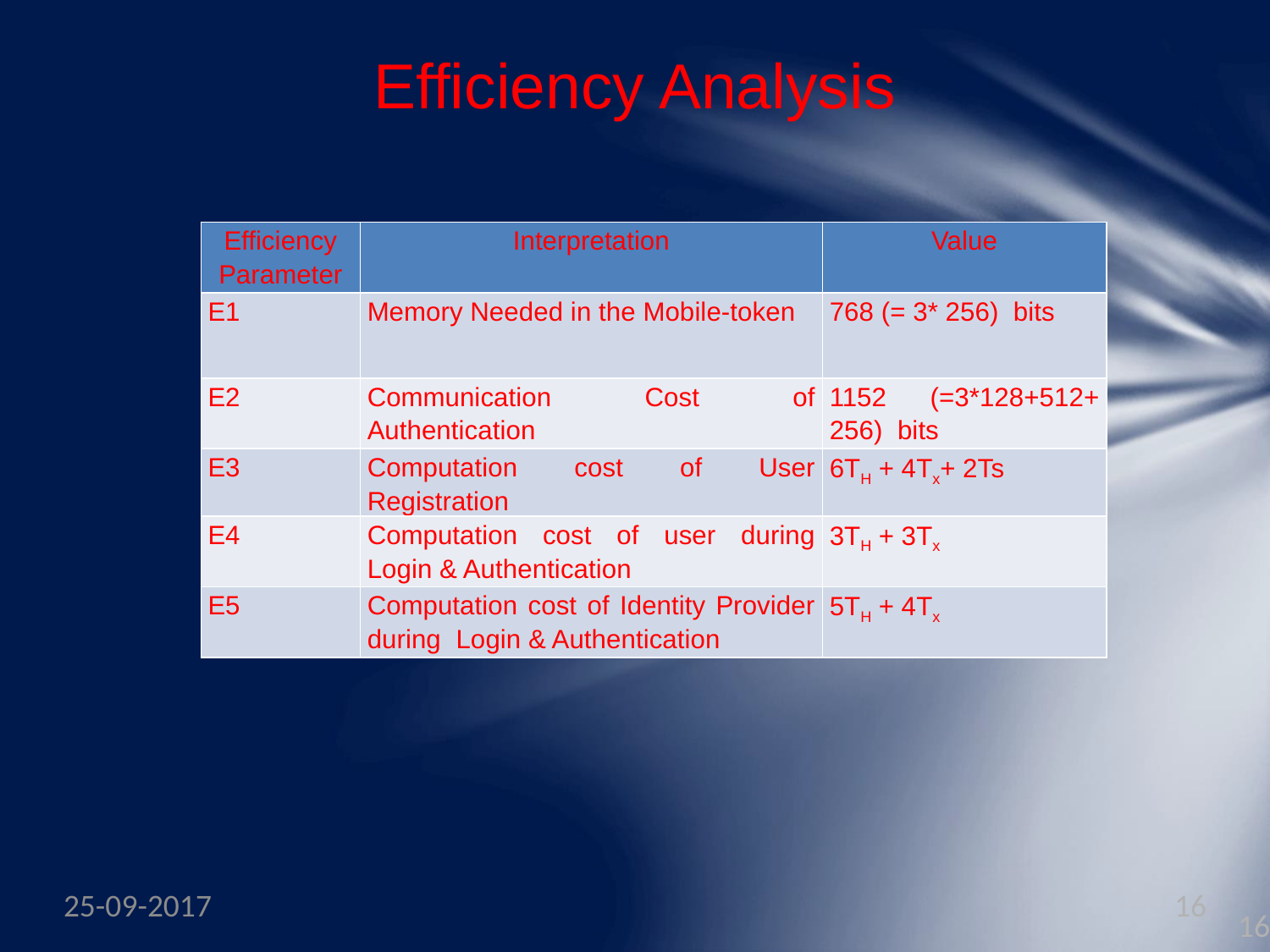

25-09-2017
16
# Efficiency Analysis
| Efficiency Parameter | Interpretation | Value |
| --- | --- | --- |
| E1 | Memory Needed in the Mobile-token | 768 (= 3\* 256) bits |
| E2 | Communication Cost of Authentication | 1152 (=3\*128+512+ 256) bits |
| E3 | Computation cost of User Registration | 6TH + 4Tx+ 2Ts |
| E4 | Computation cost of user during Login & Authentication | 3TH + 3Tx |
| E5 | Computation cost of Identity Provider during Login & Authentication | 5TH + 4Tx |
16